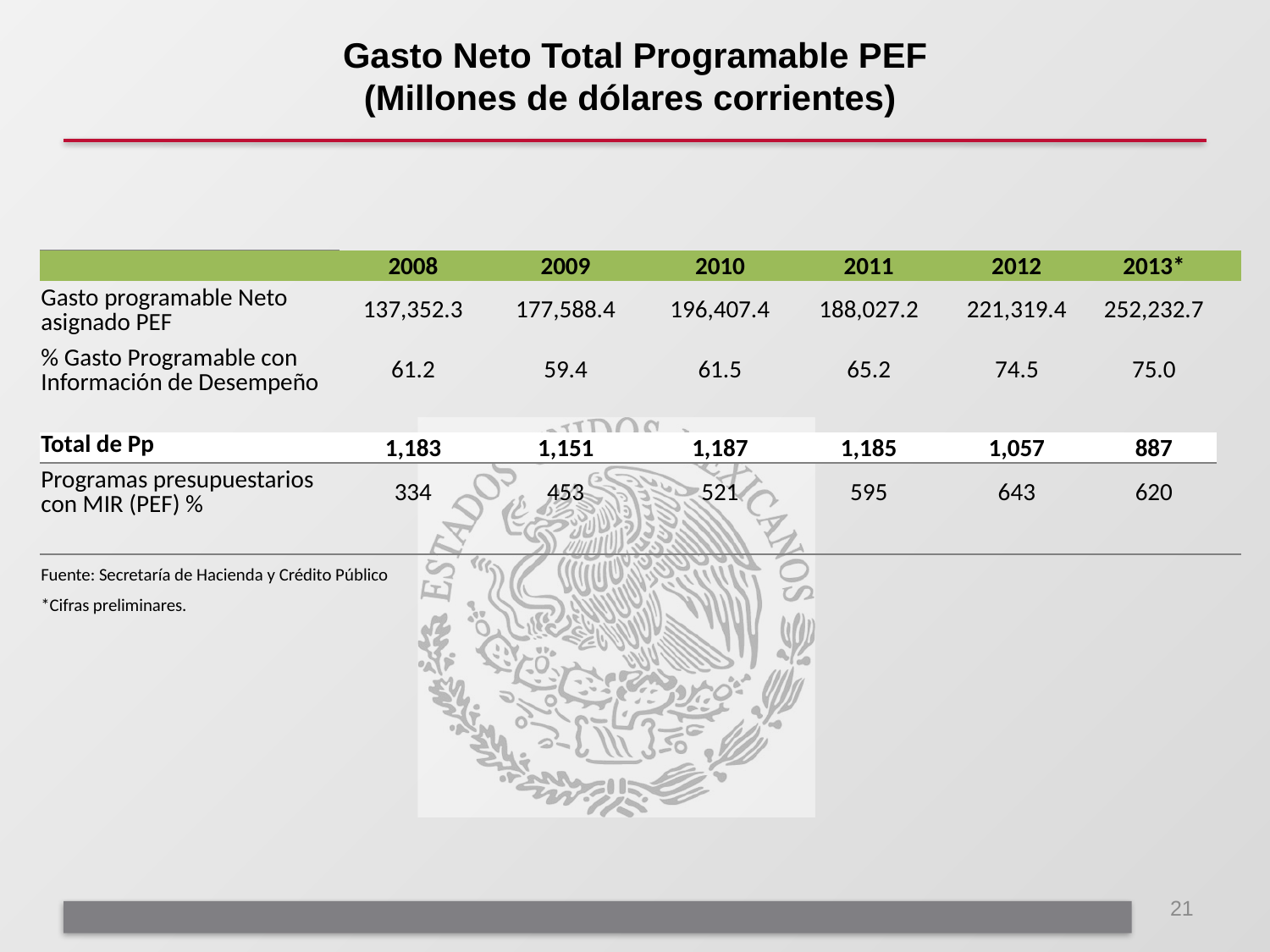

Gasto Neto Total Programable PEF
(Millones de dólares corrientes)
|  |  | 2008 |  | 2009 |  | 2010 |  | 2011 |  | 2012 | 2013\* |  |
| --- | --- | --- | --- | --- | --- | --- | --- | --- | --- | --- | --- | --- |
| Gasto programable Neto asignado PEF |  | 137,352.3 |  | 177,588.4 |  | 196,407.4 |  | 188,027.2 |  | 221,319.4 | 252,232.7 |  |
| % Gasto Programable con Información de Desempeño |  | 61.2 |  | 59.4 |  | 61.5 |  | 65.2 |  | 74.5 | 75.0 |  |
|  |  |  |  |  |  |  |  |  |  |  |  |  |
| Total de Pp |  | 1,183 |  | 1,151 |  | 1,187 |  | 1,185 |  | 1,057 | 887 |  |
| Programas presupuestarios con MIR (PEF) % |  | 334 |  | 453 |  | 521 |  | 595 |  | 643 | 620 |  |
|  |  |  |  |  |  |  |  |  |  |  |  |  |
| Fuente: Secretaría de Hacienda y Crédito Público |  |  |  |  |  |  |  |  |  |  |  |  |
| \*Cifras preliminares. |  |  |  |  |  |  |  |  |  |  |  |  |
|  |  |  |  |  |  |  |  |  |  |  |  |  |
21